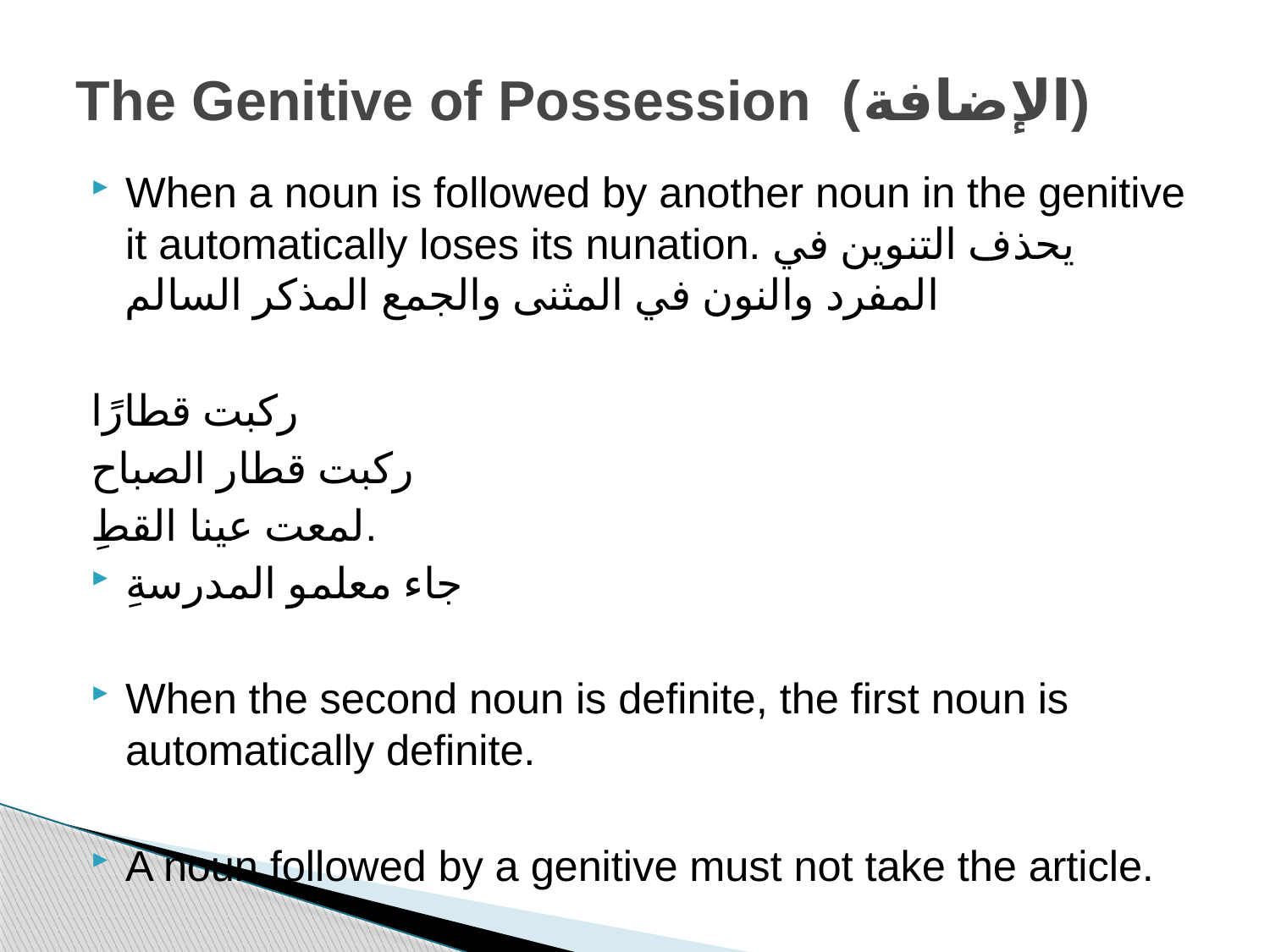

# The Genitive of Possession  (الإضافة)
When a noun is followed by another noun in the genitive it automatically loses its nunation. يحذف التنوين في المفرد والنون في المثنى والجمع المذكر السالم

ركبت قطارًا
ركبت قطار الصباح
لمعت عينا القطِ.
جاء معلمو المدرسةِ

When the second noun is definite, the first noun is automatically definite.

A noun followed by a genitive must not take the article.